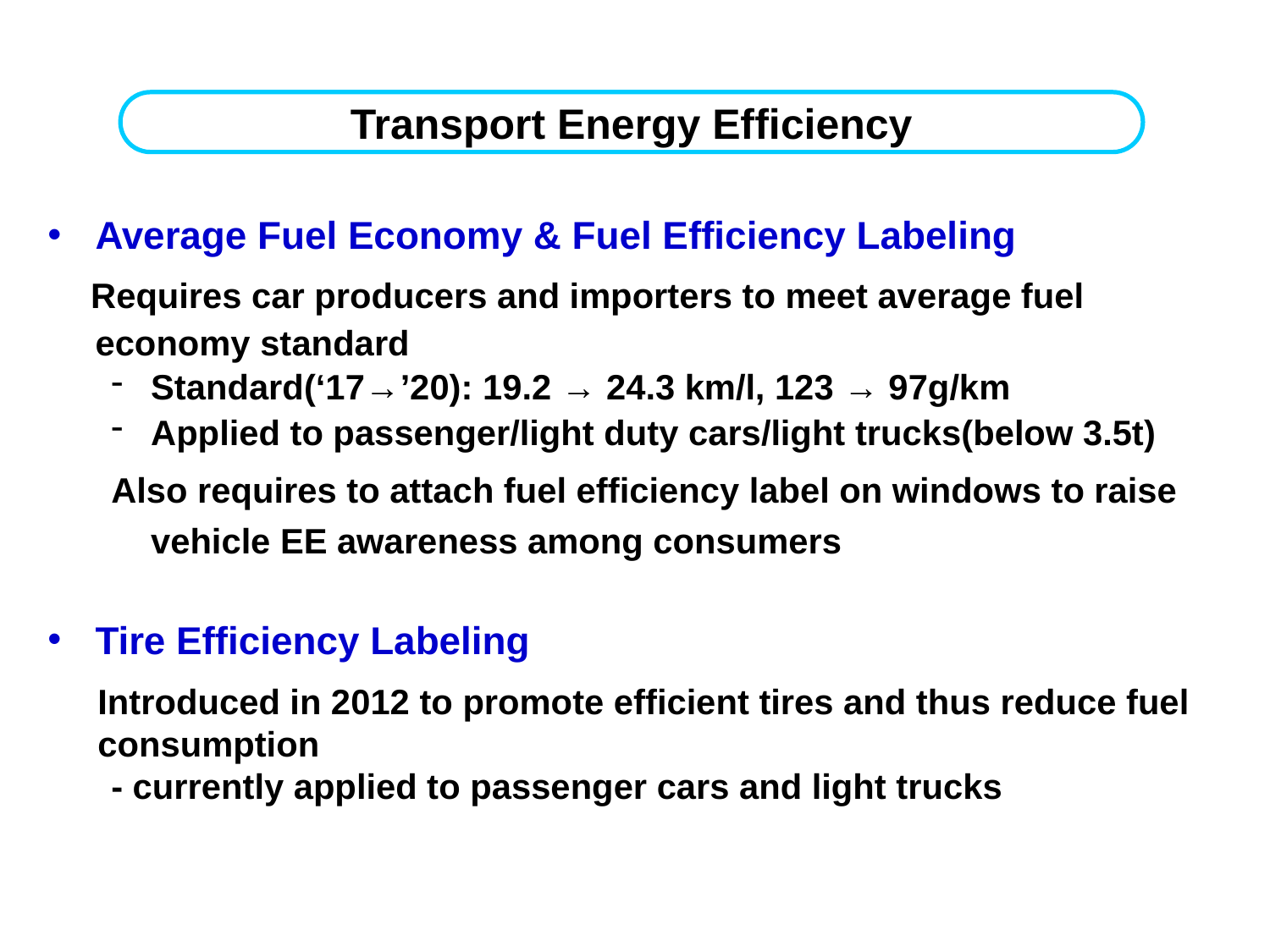

Transport Energy Efficiency
Average Fuel Economy & Fuel Efficiency Labeling
    Requires car producers and importers to meet average fuel economy standard
Standard(‘17→’20): 19.2 → 24.3 km/l, 123 → 97g/km
Applied to passenger/light duty cars/light trucks(below 3.5t)
Also requires to attach fuel efficiency label on windows to raise vehicle EE awareness among consumers

Tire Efficiency Labeling

Introduced in 2012 to promote efficient tires and thus reduce fuel consumption
- currently applied to passenger cars and light trucks
19